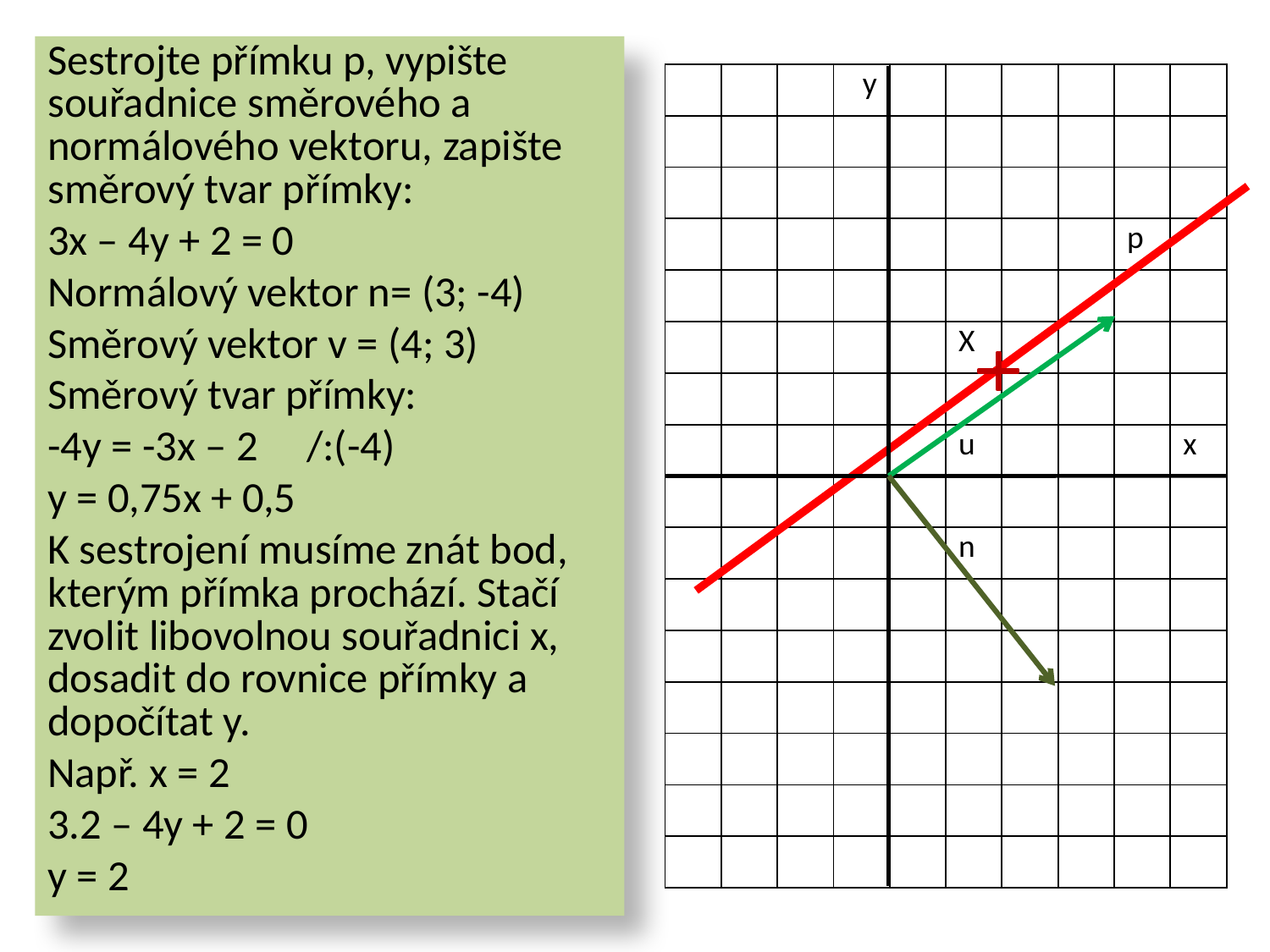

Sestrojte přímku p, vypište souřadnice směrového a normálového vektoru, zapište směrový tvar přímky:
3x – 4y + 2 = 0
Normálový vektor n= (3; -4)
Směrový vektor v = (4; 3)
Směrový tvar přímky:
-4y = -3x – 2     /:(-4)
y = 0,75x + 0,5
K sestrojení musíme znát bod, kterým přímka prochází. Stačí zvolit libovolnou souřadnici x, dosadit do rovnice přímky a dopočítat y.
Např. x = 2
3.2 – 4y + 2 = 0
y = 2

|  |  |  | y |  |  |  |  |  |  |
| --- | --- | --- | --- | --- | --- | --- | --- | --- | --- |
|  |  |  |  |  |  |  |  |  |  |
|  |  |  |  |  |  |  |  |  |  |
|  |  |  |  |  |  |  |  | p |  |
|  |  |  |  |  |  |  |  |  |  |
|  |  |  |  |  | X |  |  |  |  |
|  |  |  |  |  |  |  |  |  |  |
|  |  |  |  |  | u |  |  |  | x |
|  |  |  |  |  |  |  |  |  |  |
|  |  |  |  |  | n |  |  |  |  |
|  |  |  |  |  |  |  |  |  |  |
|  |  |  |  |  |  |  |  |  |  |
|  |  |  |  |  |  |  |  |  |  |
|  |  |  |  |  |  |  |  |  |  |
|  |  |  |  |  |  |  |  |  |  |
|  |  |  |  |  |  |  |  |  |  |